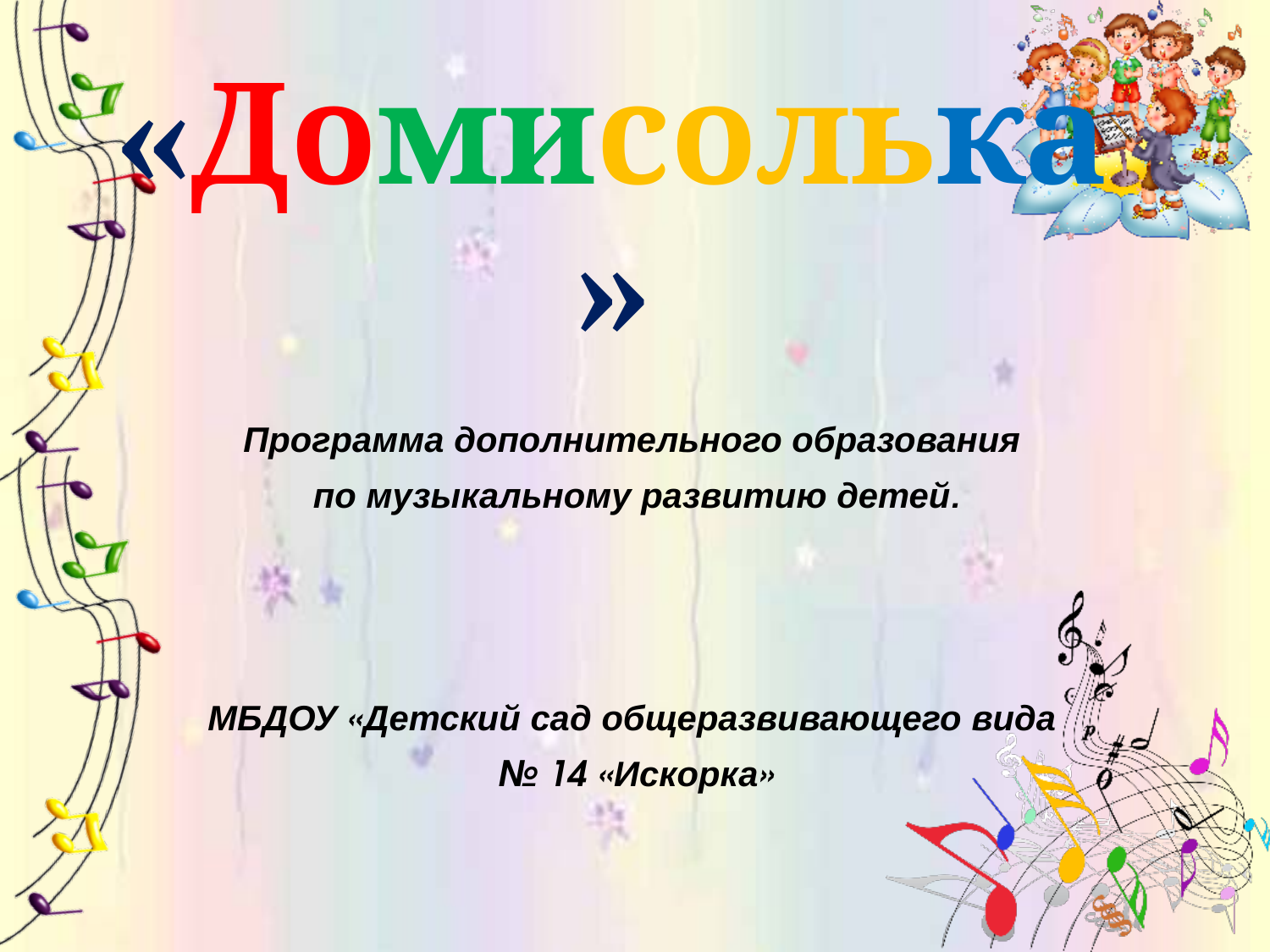

# «Домисолька»
Программа дополнительного образования
по музыкальному развитию детей.

МБДОУ «Детский сад общеразвивающего вида
№ 14 «Искорка»